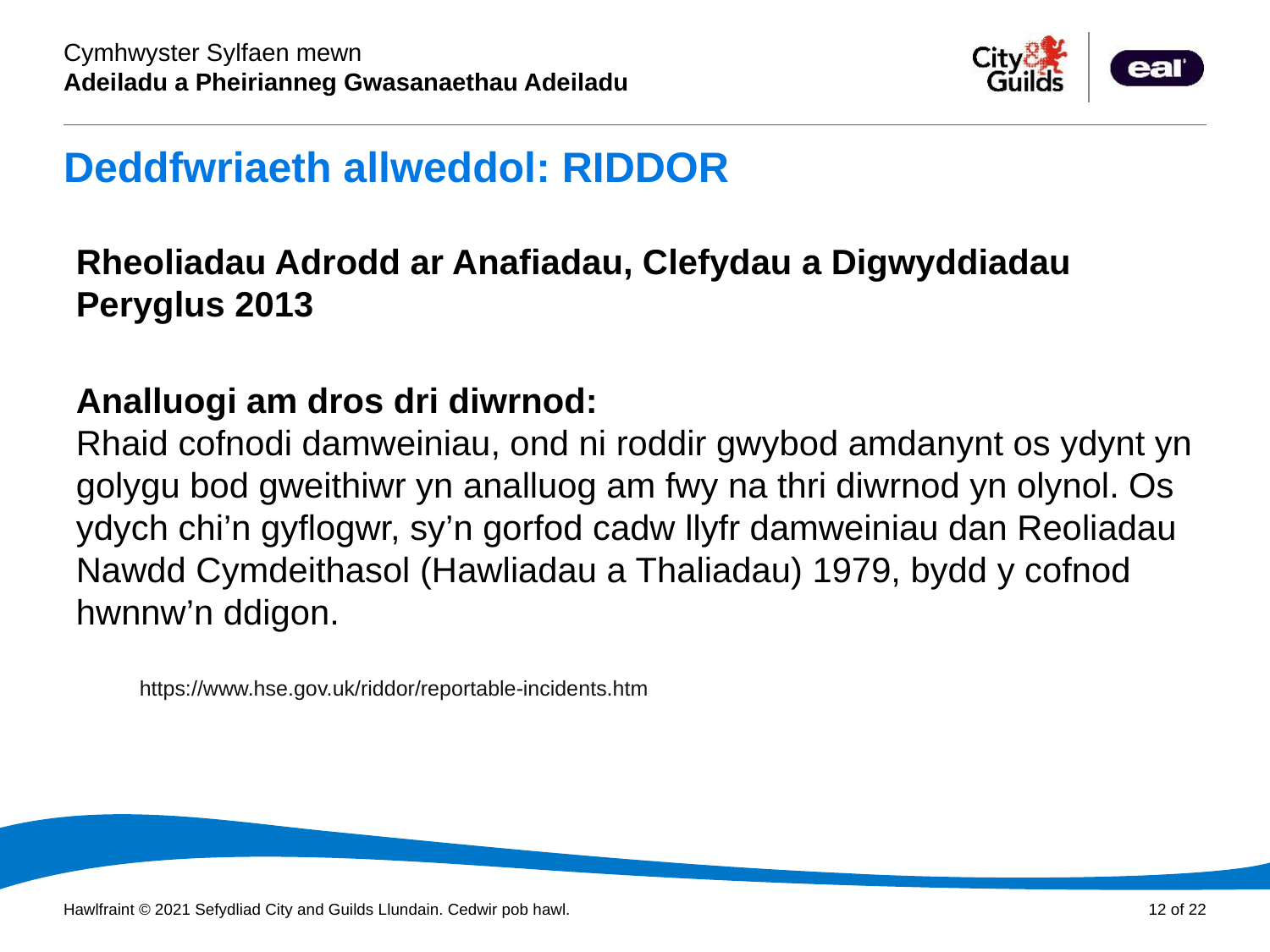

# Deddfwriaeth allweddol: RIDDOR
Rheoliadau Adrodd ar Anafiadau, Clefydau a Digwyddiadau Peryglus 2013
Analluogi am dros dri diwrnod:
Rhaid cofnodi damweiniau, ond ni roddir gwybod amdanynt os ydynt yn golygu bod gweithiwr yn analluog am fwy na thri diwrnod yn olynol. Os ydych chi’n gyflogwr, sy’n gorfod cadw llyfr damweiniau dan Reoliadau Nawdd Cymdeithasol (Hawliadau a Thaliadau) 1979, bydd y cofnod hwnnw’n ddigon.

https://www.hse.gov.uk/riddor/reportable-incidents.htm